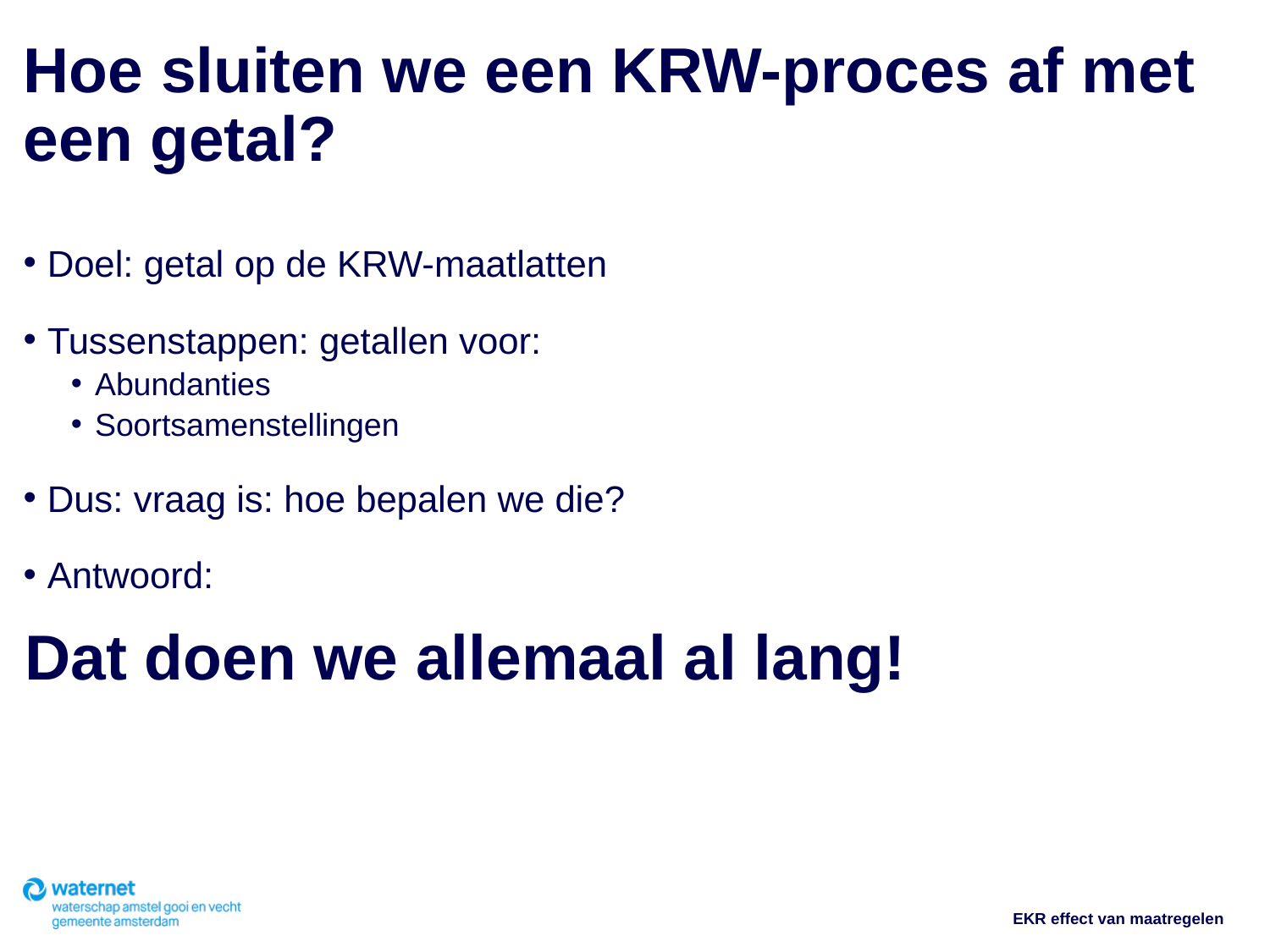

# Hoe sluiten we een KRW-proces af met een getal?
Doel: getal op de KRW-maatlatten
Tussenstappen: getallen voor:
Abundanties
Soortsamenstellingen
Dus: vraag is: hoe bepalen we die?
Antwoord:

Dat doen we allemaal al lang!